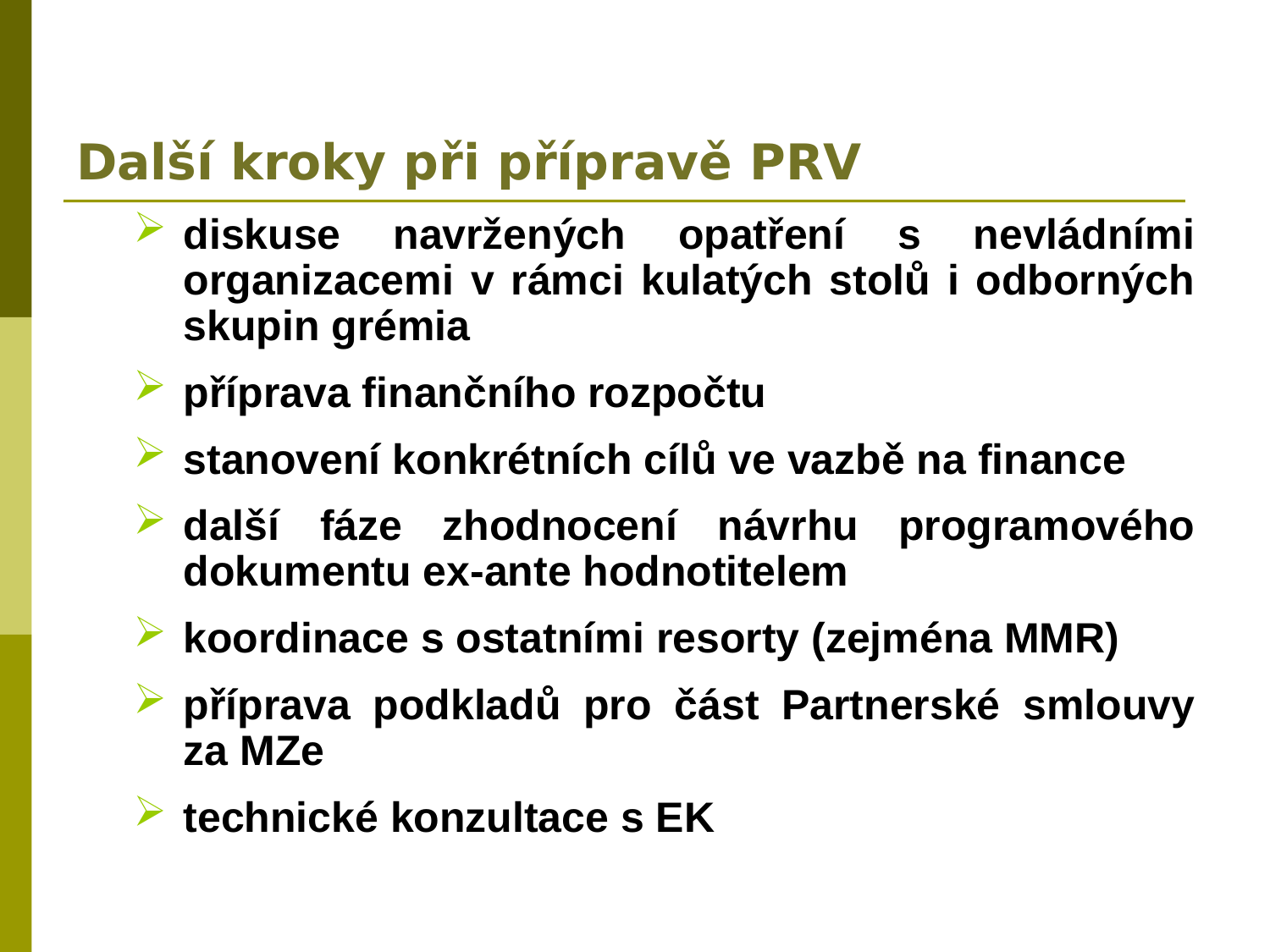

# Další kroky při přípravě PRV
diskuse navržených opatření s nevládními organizacemi v rámci kulatých stolů i odborných skupin grémia
příprava finančního rozpočtu
stanovení konkrétních cílů ve vazbě na finance
další fáze zhodnocení návrhu programového dokumentu ex-ante hodnotitelem
koordinace s ostatními resorty (zejména MMR)
příprava podkladů pro část Partnerské smlouvy za MZe
technické konzultace s EK